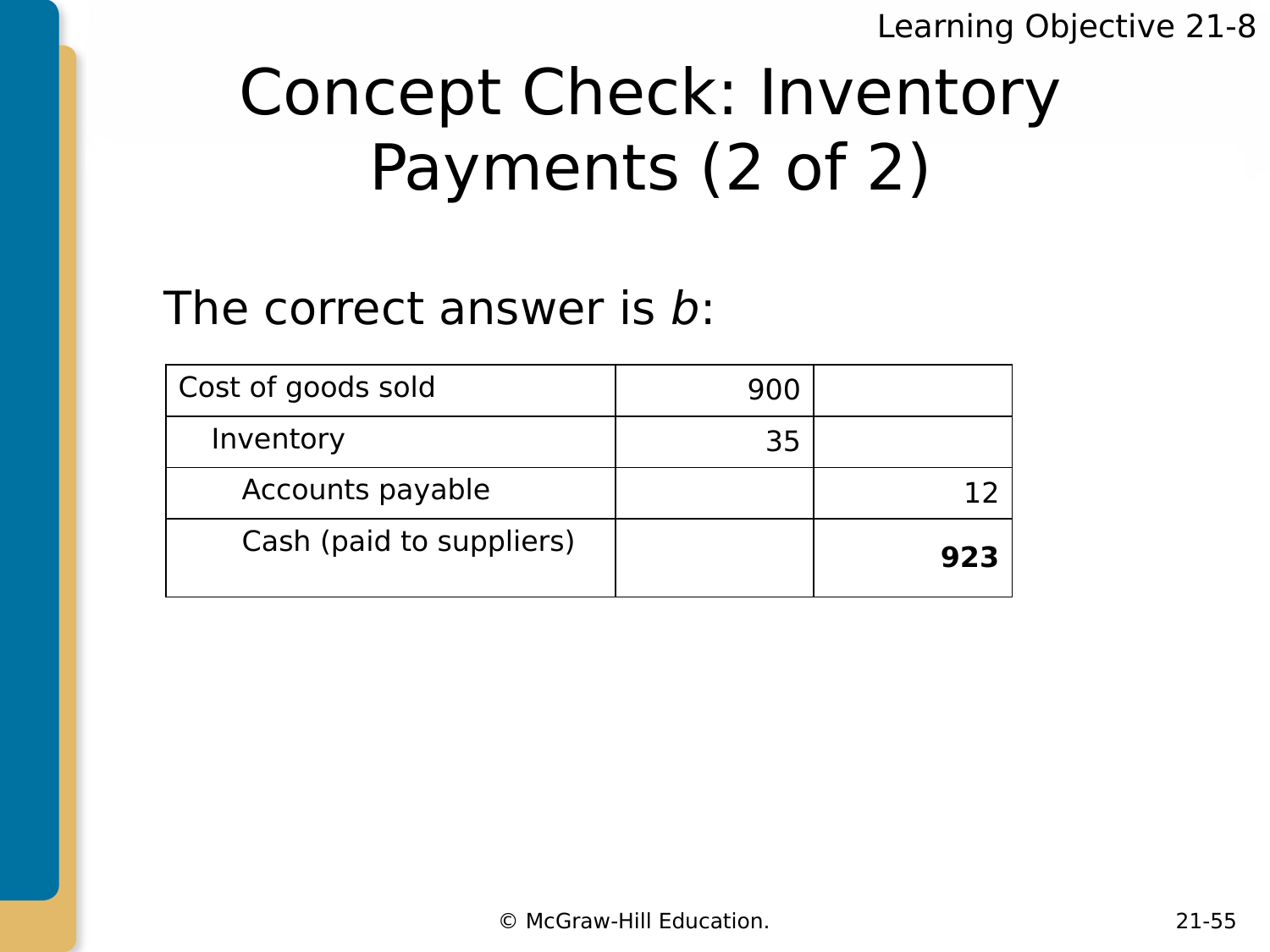

Learning Objective 21-8
# Concept Check: Inventory Payments (2 of 2)
The correct answer is b:
| Cost of goods sold | 900 |  |
| --- | --- | --- |
| Inventory | 35 |  |
| Accounts payable |  | 12 |
| Cash (paid to suppliers) |  | 923 |